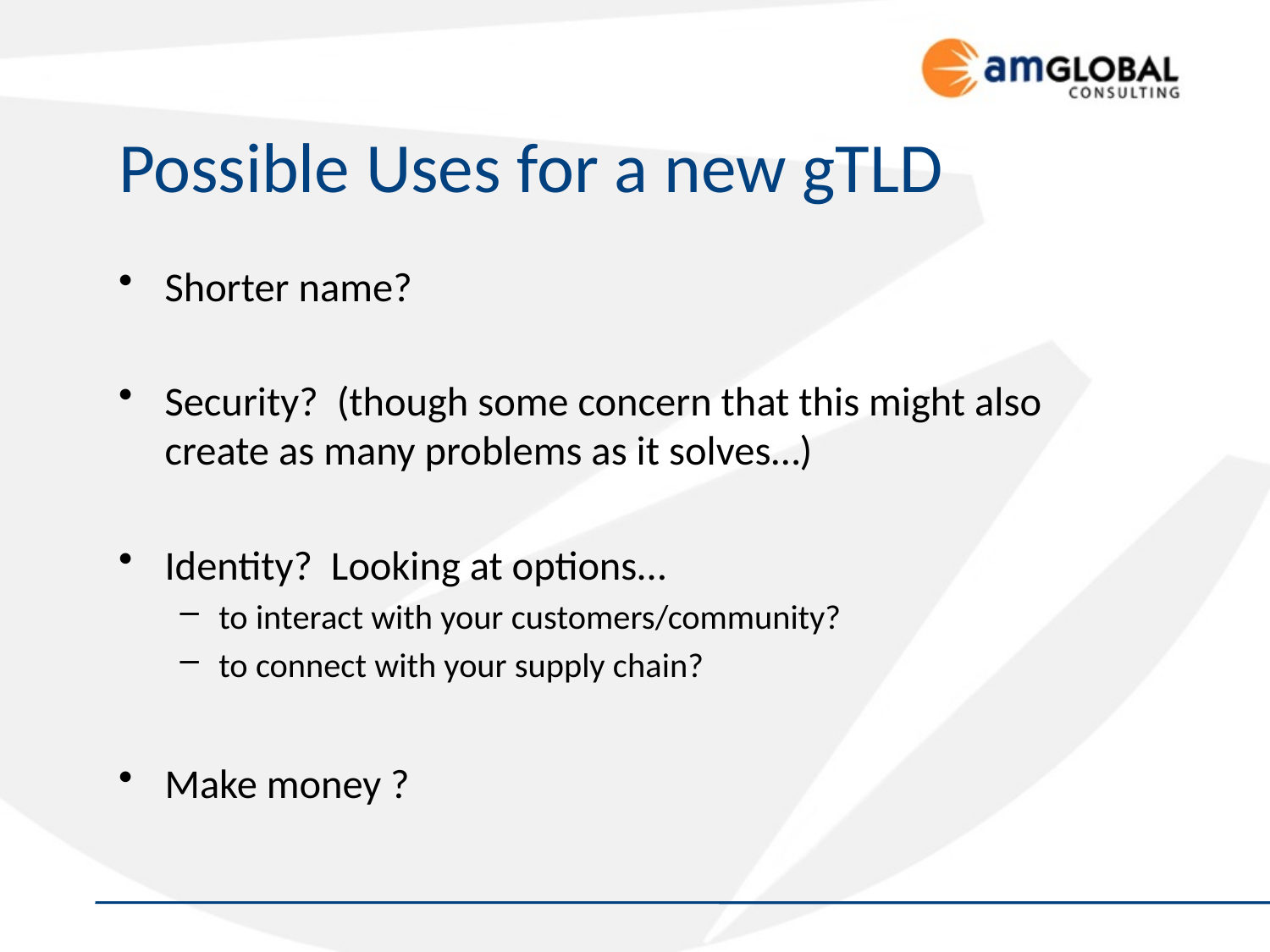

# Possible Uses for a new gTLD
Shorter name?

Security?  (though some concern that this might also create as many problems as it solves…)

Identity?  Looking at options…
to interact with your customers/community?
to connect with your supply chain?

Make money ?